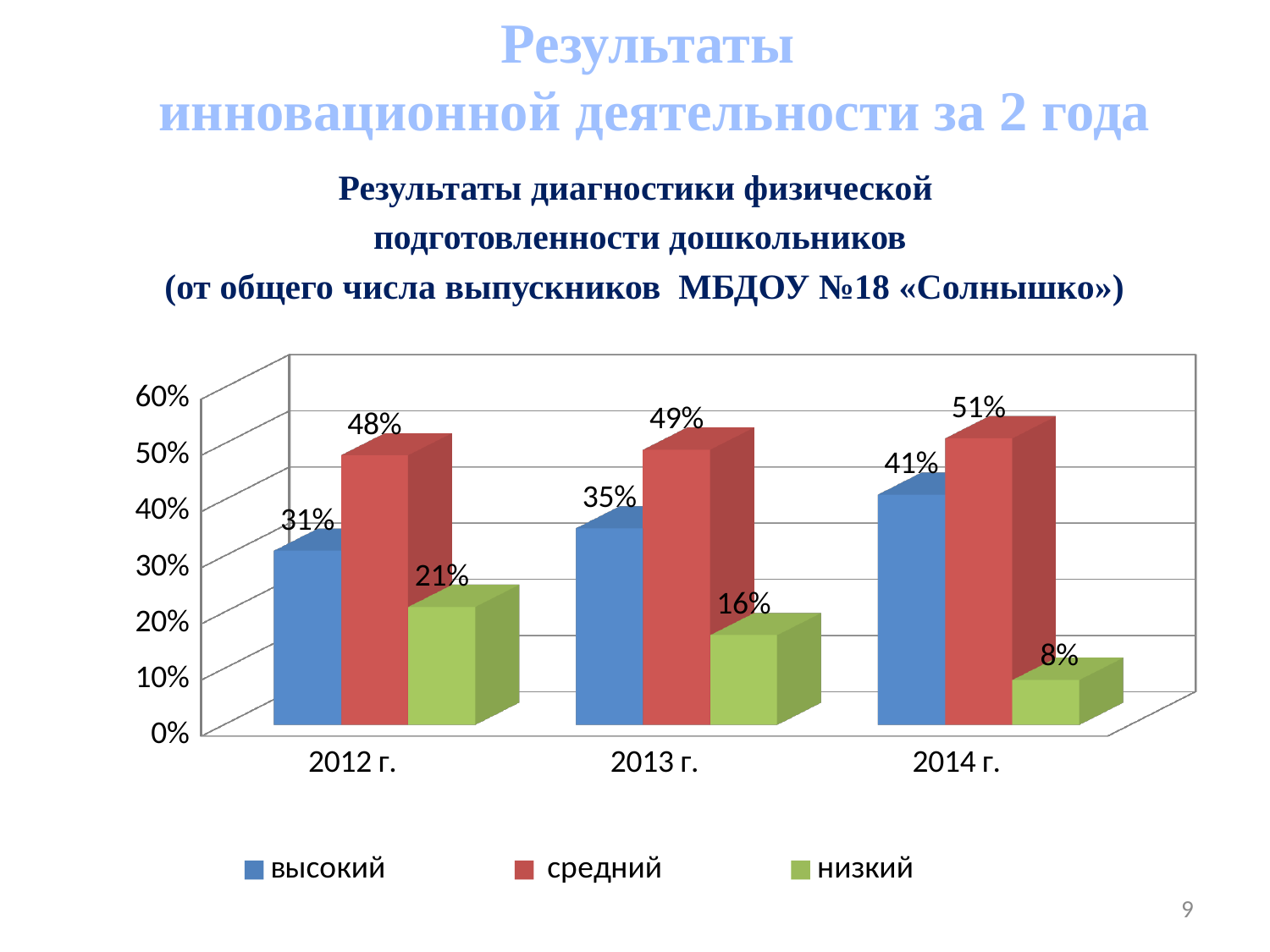

Результаты
инновационной деятельности за 2 года
Результаты диагностики физической
подготовленности дошкольников
 (от общего числа выпускников  МБДОУ №18 «Солнышко»)

[unsupported chart]

9